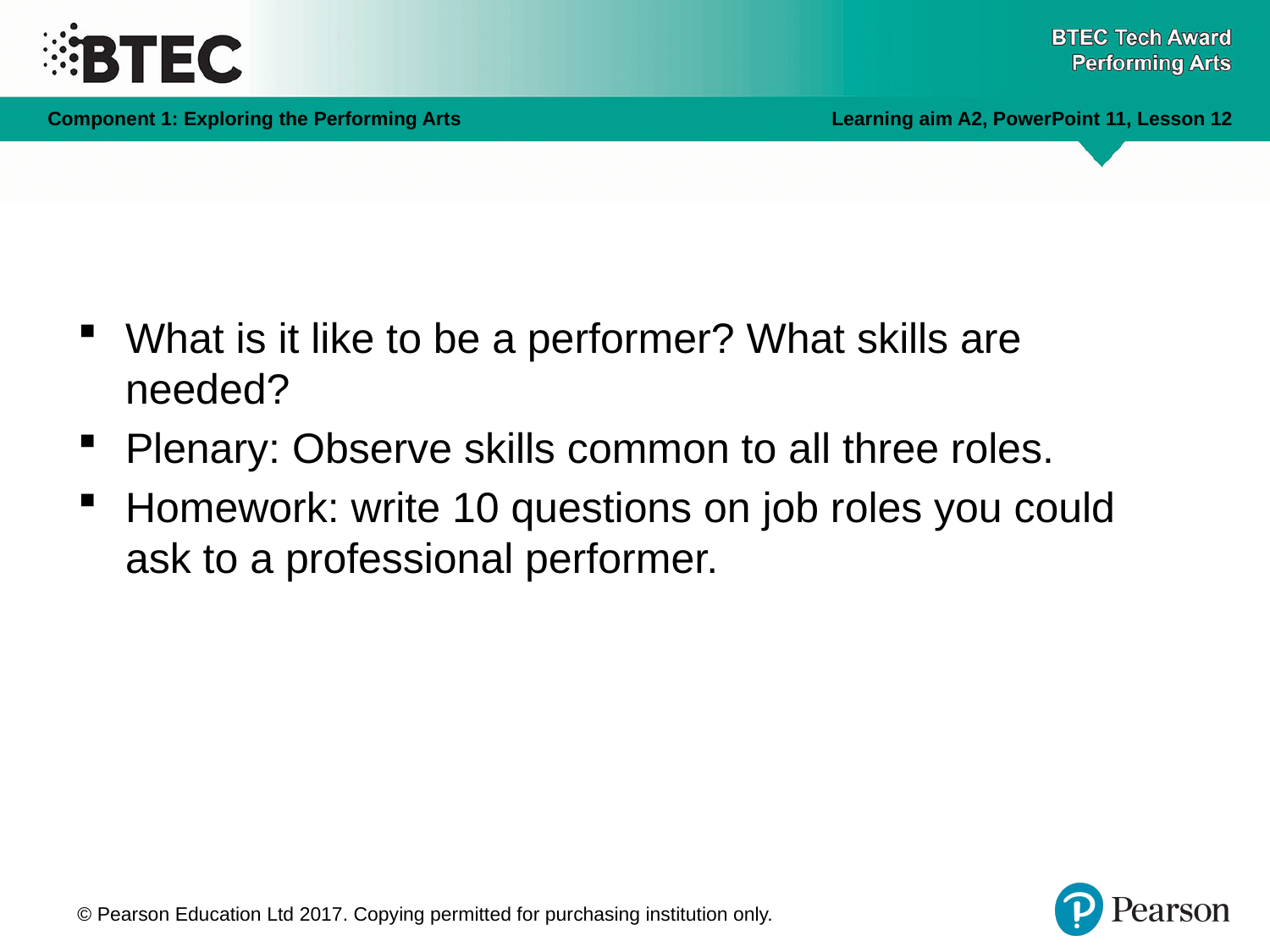

What is it like to be a performer? What skills are needed?
Plenary: Observe skills common to all three roles.
Homework: write 10 questions on job roles you could ask to a professional performer.

© Pearson Education Ltd 2017. Copying permitted for purchasing institution only.